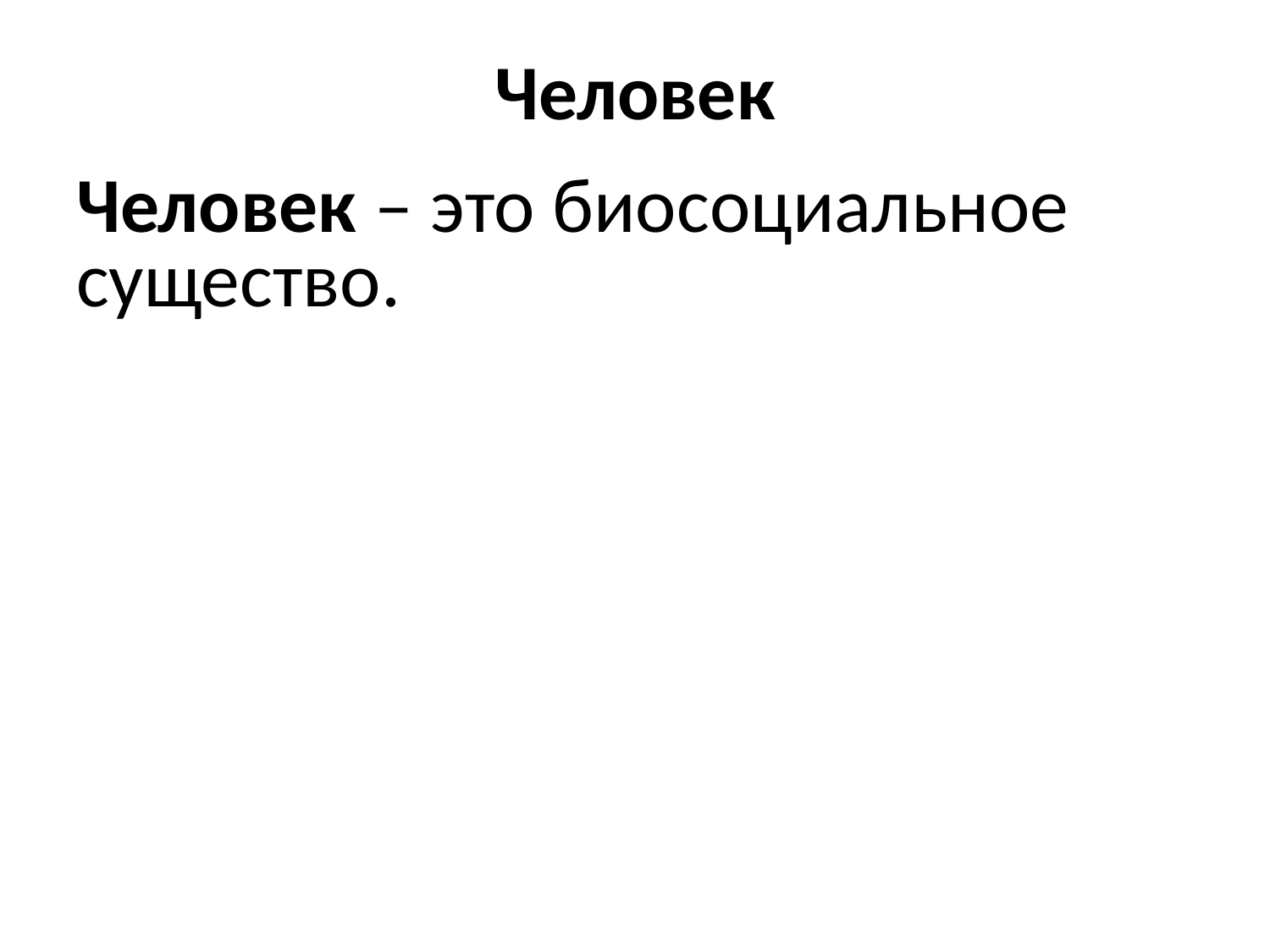

# Человек
Человек – это биосоциальное существо.